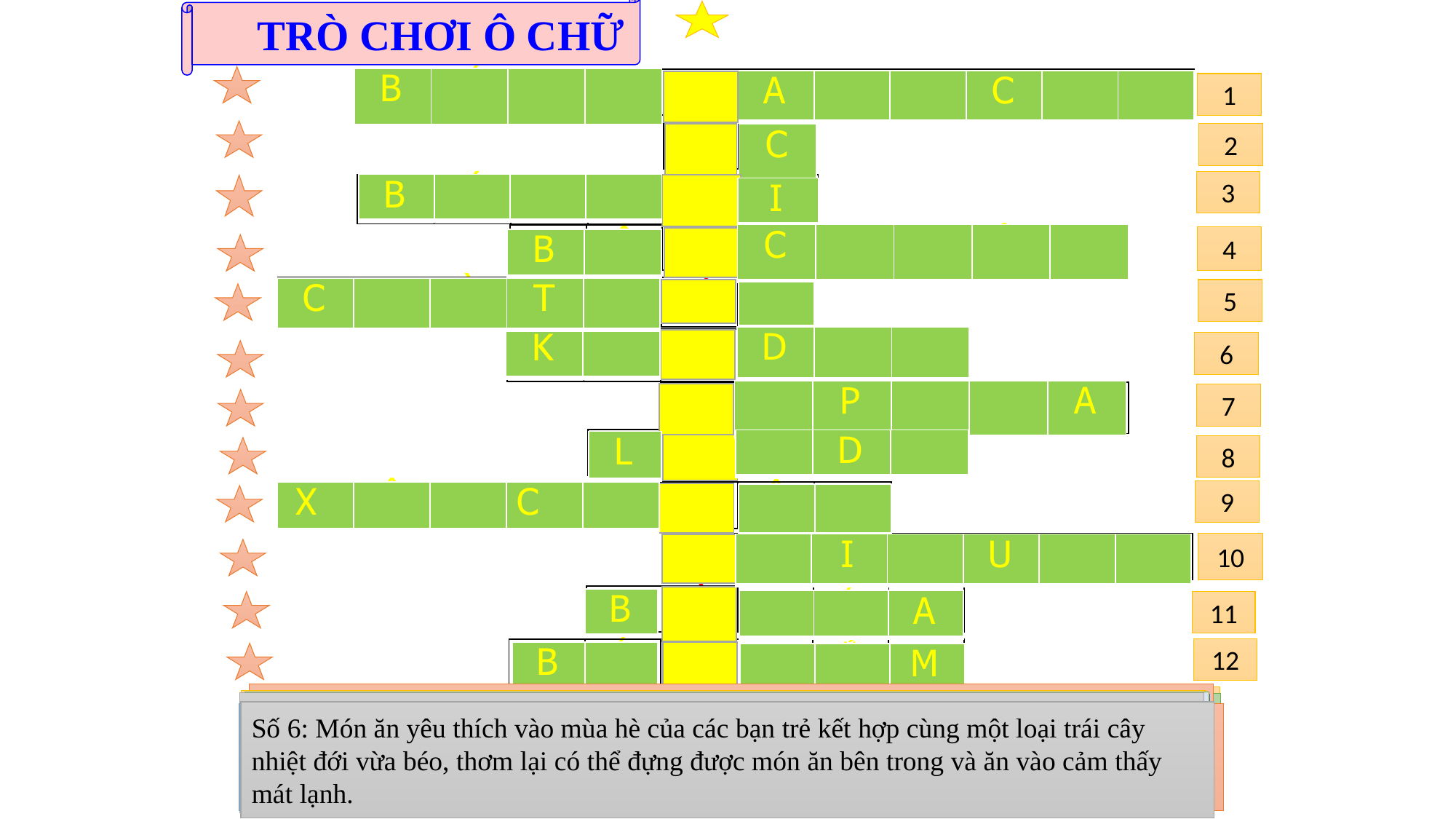

TRÒ CHƠI Ô CHỮ

| B |  |  |  |
| --- | --- | --- | --- |
| B | Á | N | H | C | A | N | H | C | U | A |
| --- | --- | --- | --- | --- | --- | --- | --- | --- | --- | --- |
| A |  |  | C |  |  |
| --- | --- | --- | --- | --- | --- |
|  |
| --- |
1

| Ố | C |
| --- | --- |
2
|  |
| --- |
| C |
| --- |
3
| B |  |  |  |
| --- | --- | --- | --- |
| B | Á | N | H | M | Ì |
| --- | --- | --- | --- | --- | --- |
|  |
| --- |

| I |
| --- |
| C |  |  |  |  |
| --- | --- | --- | --- | --- |
| B | Ộ | T | C | H | I | Ê | N |
| --- | --- | --- | --- | --- | --- | --- | --- |
4
|  |
| --- |
| B |  |
| --- | --- |

| C | H | È | T | H | Á | I |
| --- | --- | --- | --- | --- | --- | --- |
| C |  |  | T |  |
| --- | --- | --- | --- | --- |
5
|  |
| --- |
|  |
| --- |

| D |  |  |
| --- | --- | --- |
| K |  |
| --- | --- |
| K | E | M | D | Ư | A |
| --- | --- | --- | --- | --- | --- |
|  |
| --- |
6

|  | P |  |  | A |
| --- | --- | --- | --- | --- |
| S | Ú | P | C | U | A |
| --- | --- | --- | --- | --- | --- |
|  |
| --- |
7

| L | Ẩ | U | D | Ê |
| --- | --- | --- | --- | --- |
|  | D |  |
| --- | --- | --- |
| L |
| --- |
|  |
| --- |
8

9
| X | Ô | I | C | H | I | Ê | N |
| --- | --- | --- | --- | --- | --- | --- | --- |
| X |  |  | C |  |
| --- | --- | --- | --- | --- |
|  |
| --- |
|  |  |
| --- | --- |

| G | Ỏ | I | C | U | Ố | N |
| --- | --- | --- | --- | --- | --- | --- |
10
|  | I |  | U |  |  |
| --- | --- | --- | --- | --- | --- |
|  |
| --- |

| B | Ò | B | Í | A |
| --- | --- | --- | --- | --- |
|  |
| --- |
| B |
| --- |
|  |  | A |
| --- | --- | --- |
11

12
| B | Ú | N | M | Ắ | M |
| --- | --- | --- | --- | --- | --- |
| B |  |
| --- | --- |
|  |
| --- |

|  |  | M |
| --- | --- | --- |

Số 5: Món ăn ngọt bắt nguồn từ Thái Lan, là sự hòa quyện của rất nhiều nguyên liệu như khoai môn, rau câu, nước cốt dừa và các loại trái cây như mít, nhãn, sầu riêng.

Số 2: Món ăn chơi được chế biến bằng các phương pháp như nướng, xào, rang, luộc,…Nguyên liệu chính là một loại hải sản. Món ăn này thường được ăn vào buổi chiều hoặc tối.

Số 7: Món ăn khai vị giúp làm ấm cơ thể kết hợp từ nhiều nguyên liệu như xương heo, bột năng, trứng gà, trứng cút, nấm,… Trong tên gọi món ăn có nguyên liệu của một loại hải sản có tám chân, hai càng.

Số 8: Món ăn yêu thích khi có nhiều người cùng ăn. Món ăn dùng nóng kết hợp với nhiều nguyên liệu ăn kèm và gia vị thuốc bắc. Nguyên liệu chính là tên một loài động vật có bốn chân.

Số 9: Món ăn được chế biến từ gạo nếp. Gạo nếp sau khi hấp chín kết hợp cùng nhân thịt, nấm, cà rốt và gia vị sau đó chiên ngập trong dầu.

Số 3: Một trong mười món ăn nổi tiếng được du khách nước ngoài yêu thích khi nhắc đến Việt Nam. Là món ăn tiện dụng có thể ăn khắp mọi nơi và có thể ăn vào tất cả thời gian khác nhau trong ngày.
Số 6: Món ăn yêu thích vào mùa hè của các bạn trẻ kết hợp cùng một loại trái cây nhiệt đới vừa béo, thơm lại có thể đựng được món ăn bên trong và ăn vào cảm thấy mát lạnh.

Số 4: Món ăn chơi bắt nguồn từ người Hoa, nhưng đã du nhập vào Việt Nam từ rất lâu đời. Món ăn có sự kết hợp của trứng, hành lá, xì dầu và đu đủ bào sợi ăn kèm.

Số 6: Món ăn yêu thích vào mùa hè của các bạn trẻ kết hợp cùng một loại trái cây nhiệt đới vừa béo, thơm lại có thể đựng được món ăn bên trong và ăn vào cảm thấy mát lạnh.

Số 11: Món ăn gồm có bánh tráng, củ sắn, lạp xưởng, tôm khô, trứng, rau thơm, xà lách, tương, đậu phộng, hành phi.

Số 12: Món ăn với hương hị nước lèo có mùi vị rất đặc trưng. Đây là món ăn hòa huyện của rất nhiều nguyên liệu như tôm, mực, chả cá, thịt quay và đa dạng các loại rau như rau đắng, rau muống bào, bông súng, kèo nèo, hẹ, rau nhút, giá,…

Số 1: Món ăn nước có sợi làm từ bột năng và nước dùng nấu từ xương, có độ sáng màu đỏ gạch. Tên món ăn chứa một loại hải sản có tám chân hai càng.

Số 10: Món ăn kết hợp từ nhiều loại rau sống, bún, tôm, thịt và gói bằng bánh tráng, sau đó chấm cùng mắm nêm hoặc nước mắm chua ngọt.